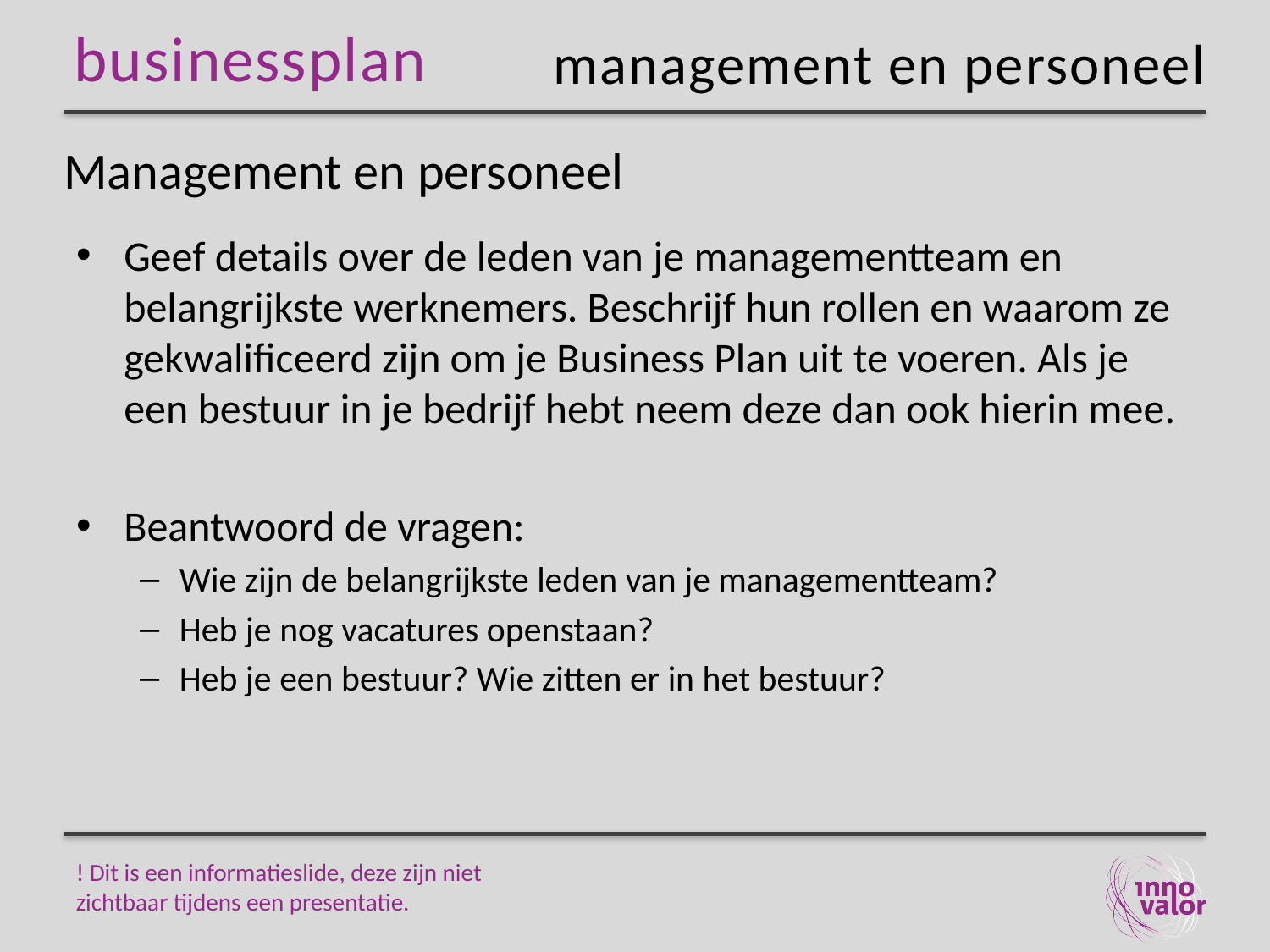

management en personeel
# Management en personeel
Geef details over de leden van je managementteam en belangrijkste werknemers. Beschrijf hun rollen en waarom ze gekwalificeerd zijn om je Business Plan uit te voeren. Als je een bestuur in je bedrijf hebt neem deze dan ook hierin mee.

Beantwoord de vragen:
Wie zijn de belangrijkste leden van je managementteam?
Heb je nog vacatures openstaan?
Heb je een bestuur? Wie zitten er in het bestuur?
! Dit is een informatieslide, deze zijn niet zichtbaar tijdens een presentatie.